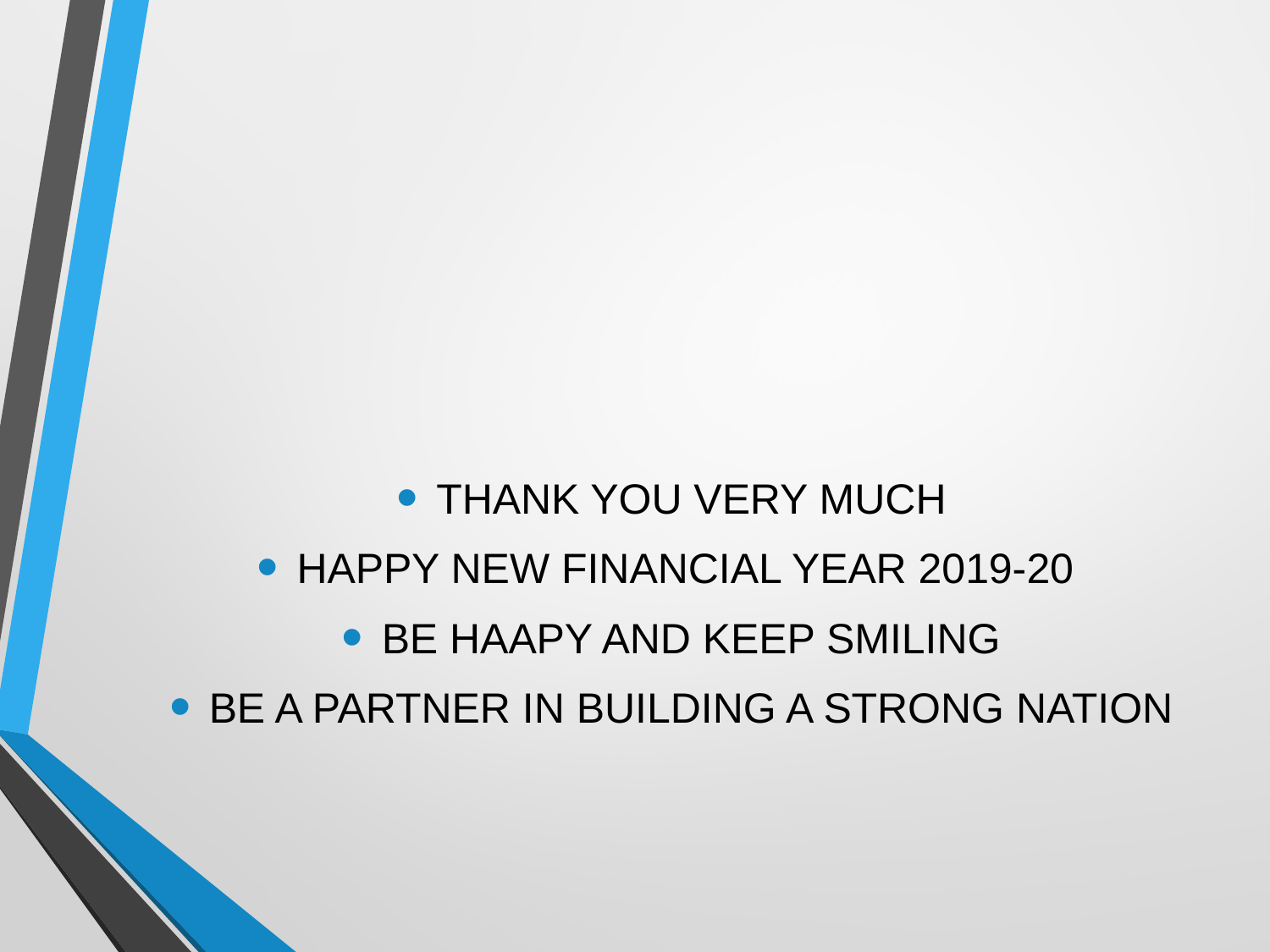

#
THANK YOU VERY MUCH
HAPPY NEW FINANCIAL YEAR 2019-20
BE HAAPY AND KEEP SMILING
BE A PARTNER IN BUILDING A STRONG NATION